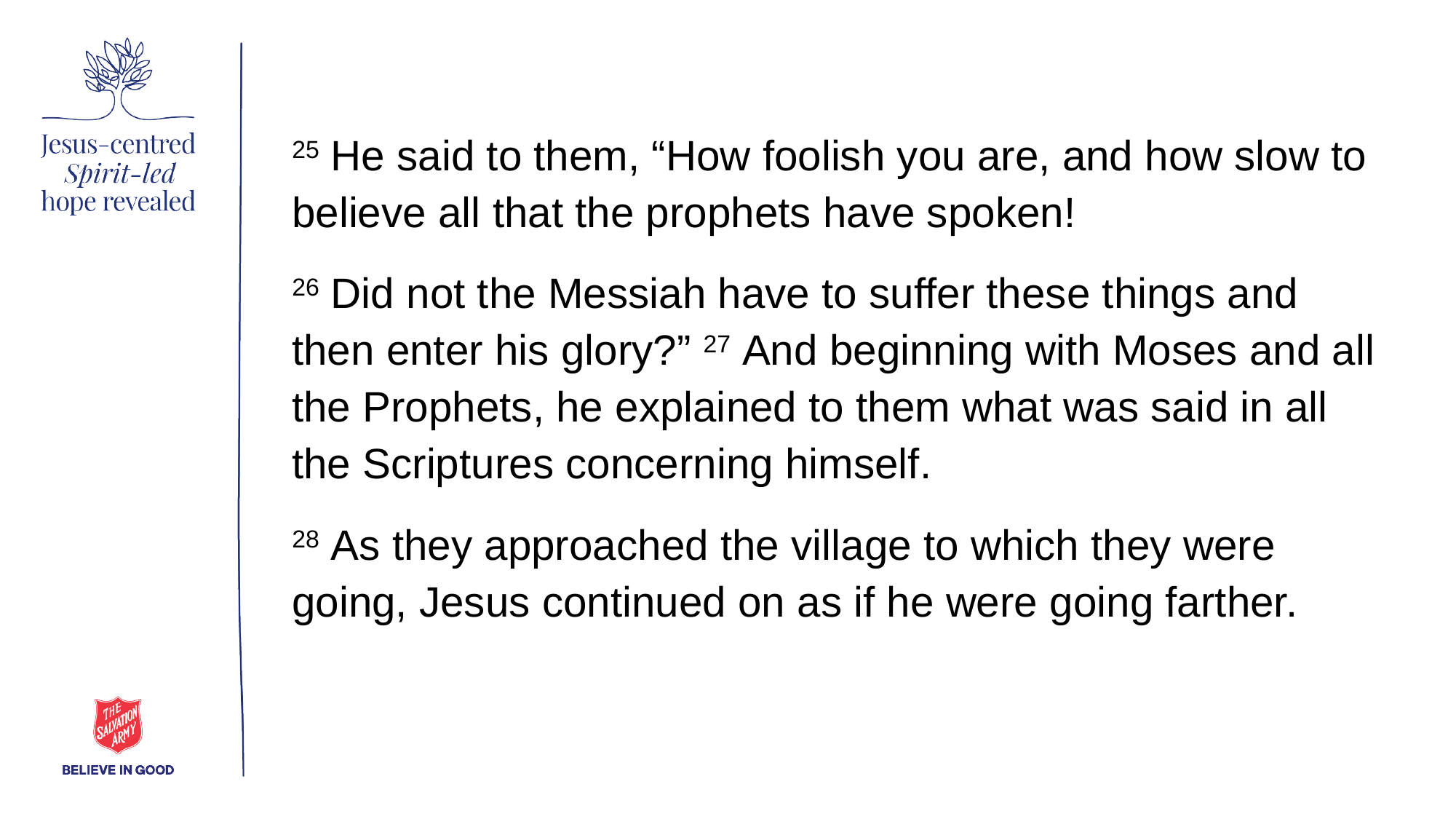

25 He said to them, “How foolish you are, and how slow to believe all that the prophets have spoken!
26 Did not the Messiah have to suffer these things and then enter his glory?” 27 And beginning with Moses and all the Prophets, he explained to them what was said in all the Scriptures concerning himself.
28 As they approached the village to which they were going, Jesus continued on as if he were going farther.